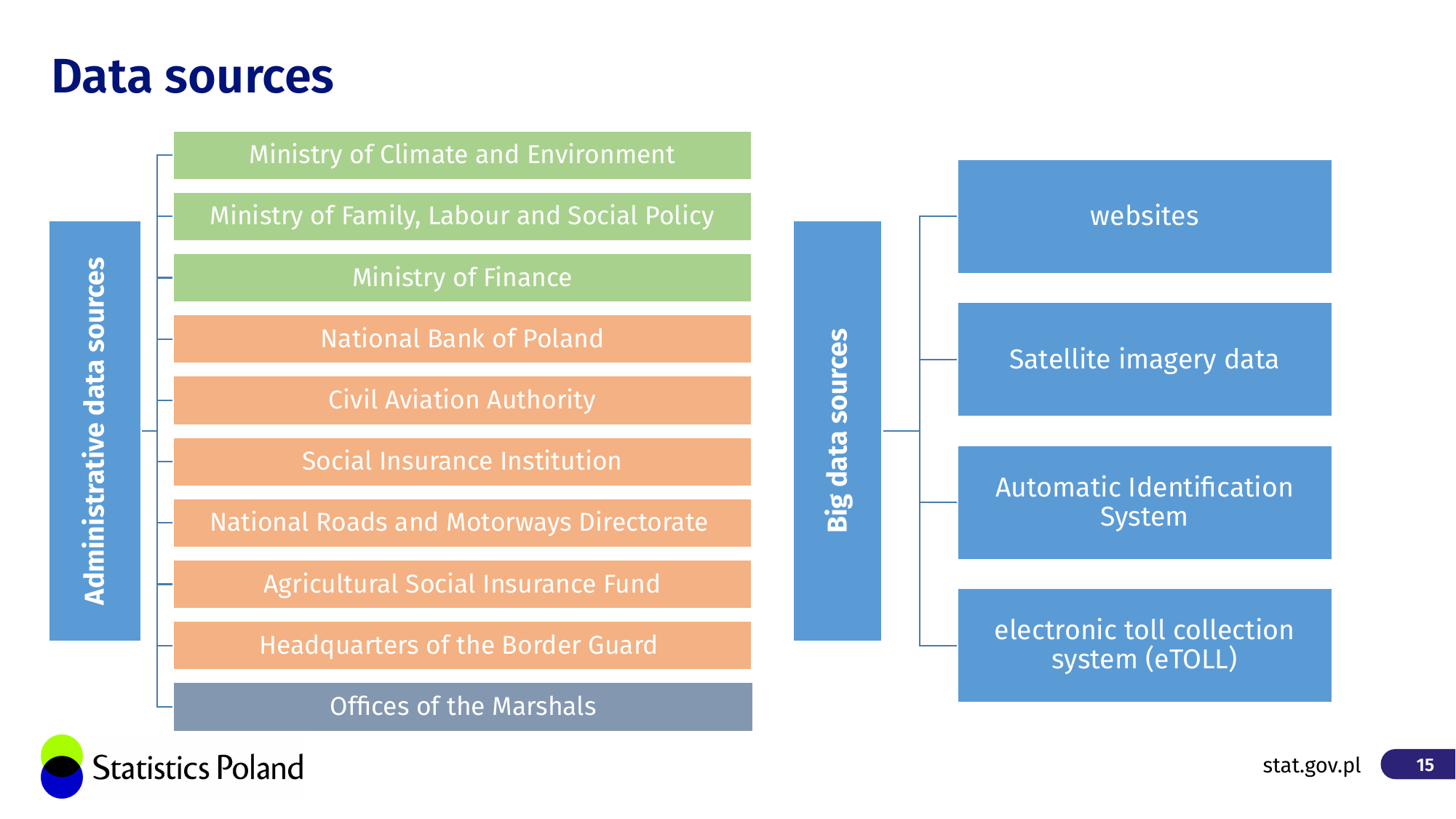

# Data sources

Administrative data sources
Ministry of Climate and Environment
Ministry of Family, Labour and Social Policy
Ministry of Finance
National Bank of Poland
Civil Aviation Authority
Social Insurance Institution
National Roads and Motorways Directorate
Agricultural Social Insurance Fund
Headquarters of the Border Guard
Offices of the Marshals

Big data sources
websites
Satellite imagery data
Automatic Identification System
electronic toll collection system (eTOLL)
stat.gov.pl